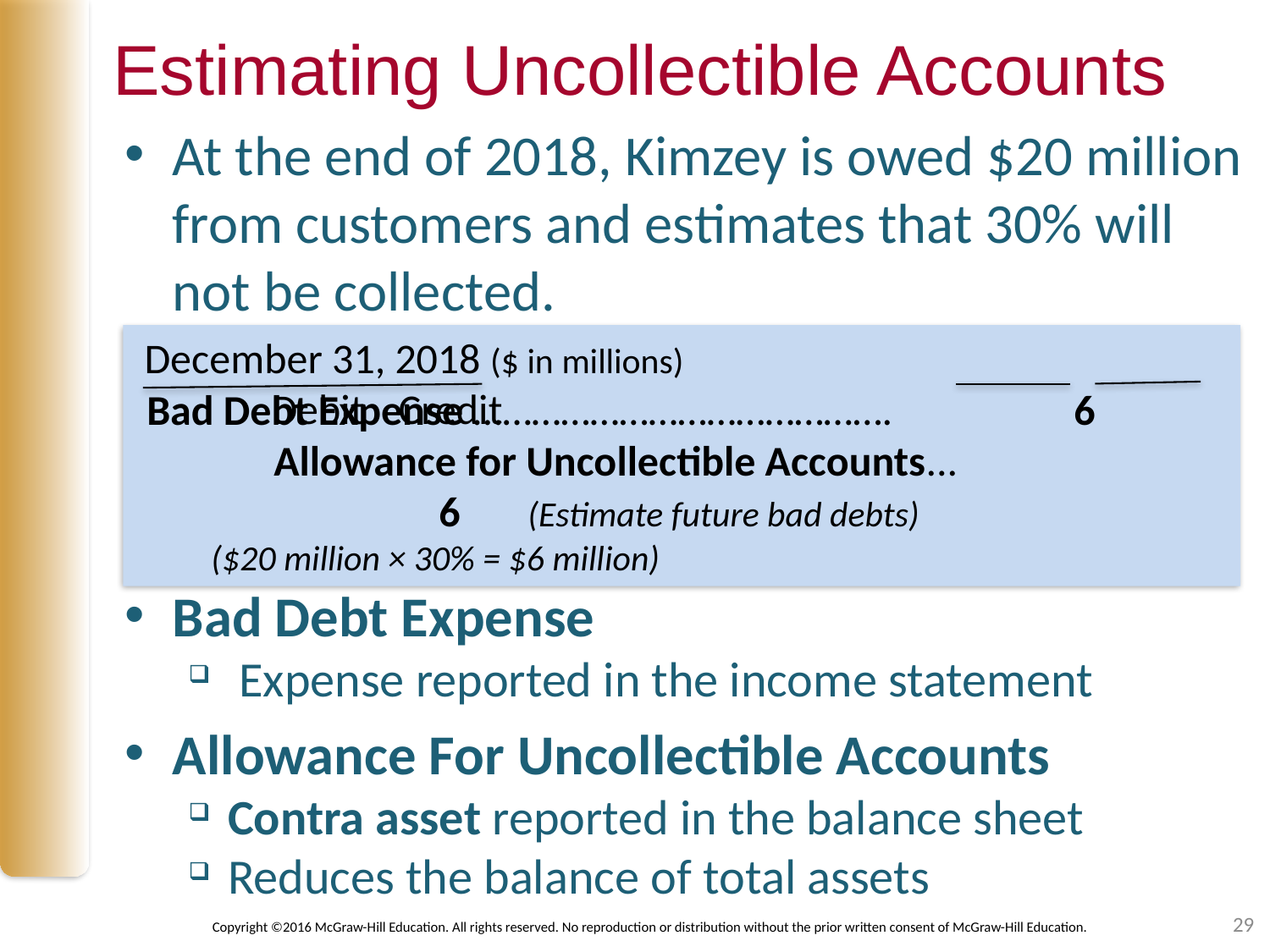

# Estimating Uncollectible Accounts
At the end of 2018, Kimzey is owed $20 million from customers and estimates that 30% will not be collected.

December 31, 2018 ($ in millions)					Debit	Credit
Bad Debt Expense …………………………………….	  	    6
	Allowance for Uncollectible Accounts...				    6	(Estimate future bad debts)
        ($20 million × 30% = $6 million)
Bad Debt Expense
 Expense reported in the income statement
Allowance For Uncollectible Accounts
Contra asset reported in the balance sheet
Reduces the balance of total assets
29
Copyright ©2016 McGraw-Hill Education. All rights reserved. No reproduction or distribution without the prior written consent of McGraw-Hill Education.